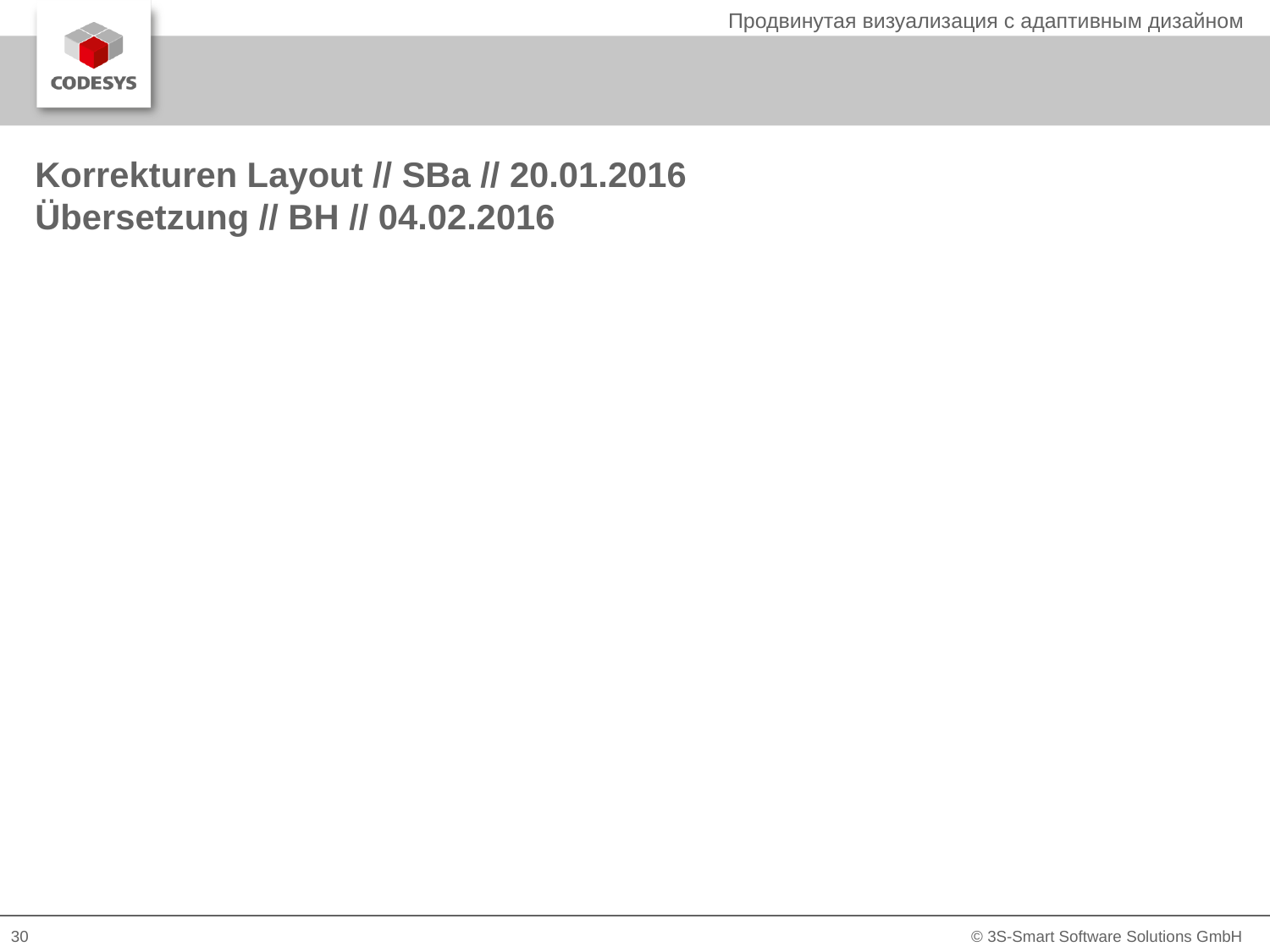

#
Korrekturen Layout // SBa // 20.01.2016
Übersetzung // BH // 04.02.2016